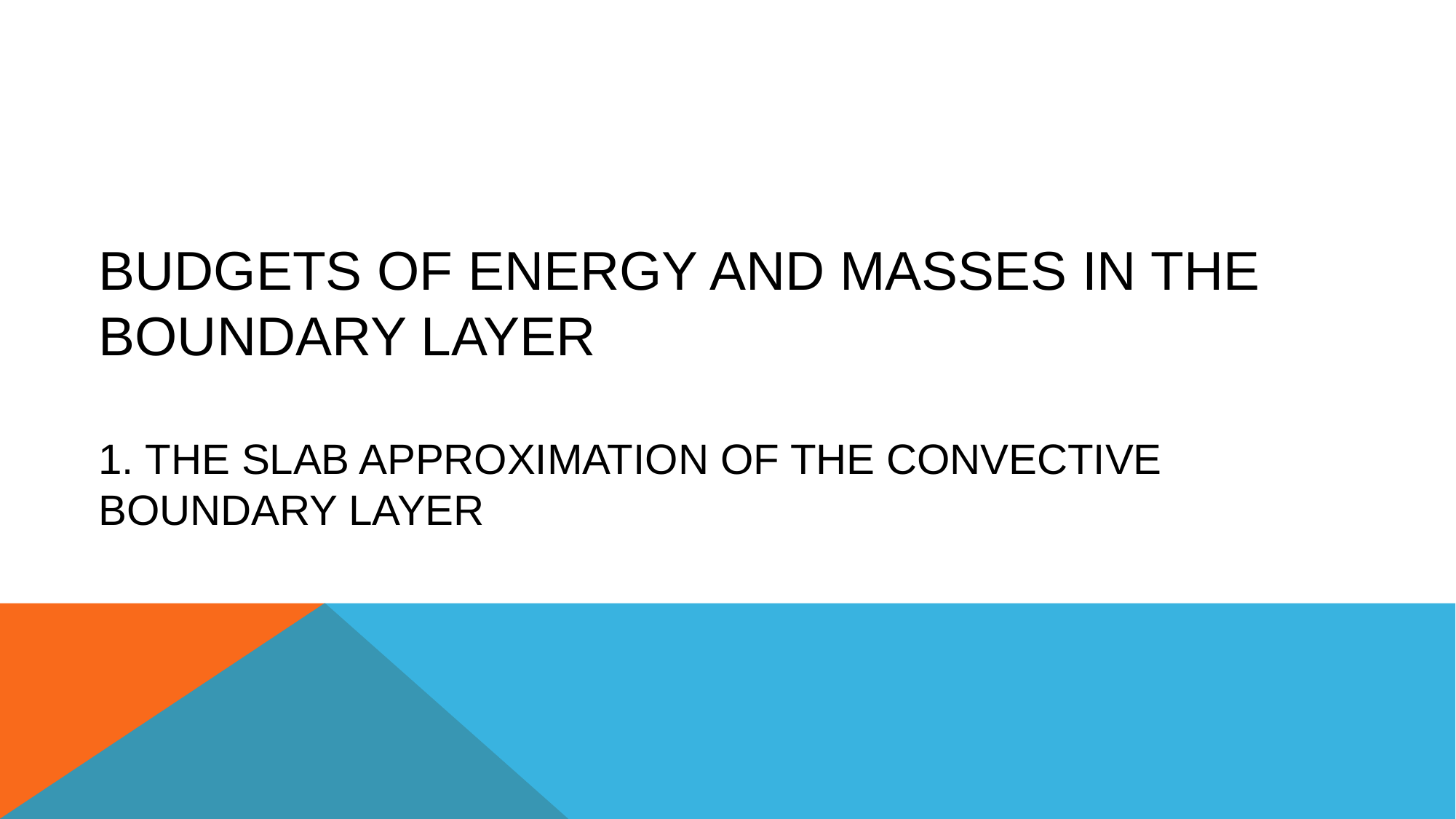

# Budgets of energy and masses in the boundary layer 1. the slab approximation of the convective boundary layer